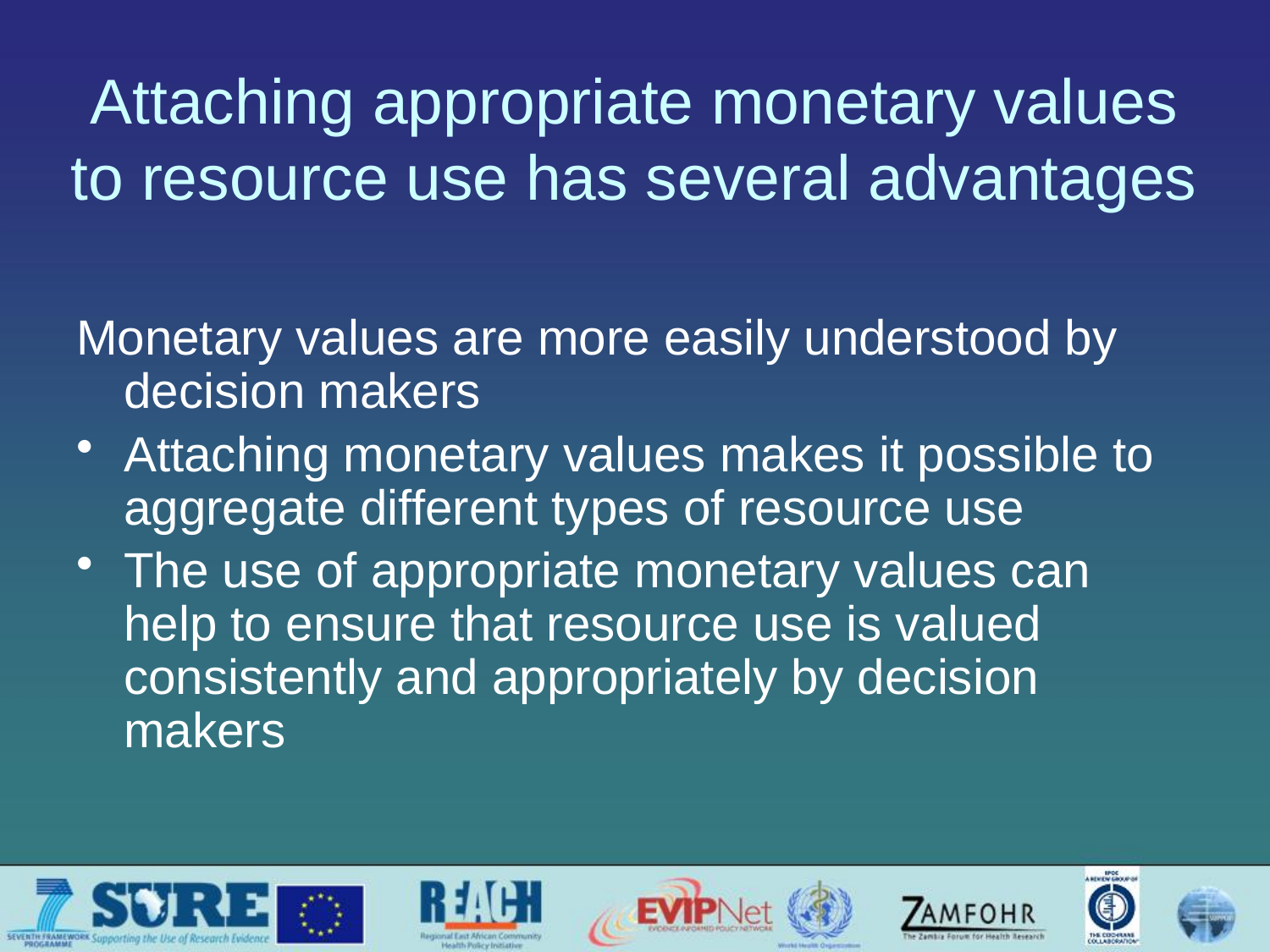

# Attaching appropriate monetary values to resource use has several advantages
Monetary values are more easily understood by decision makers
Attaching monetary values makes it possible to aggregate different types of resource use
The use of appropriate monetary values can help to ensure that resource use is valued consistently and appropriately by decision makers